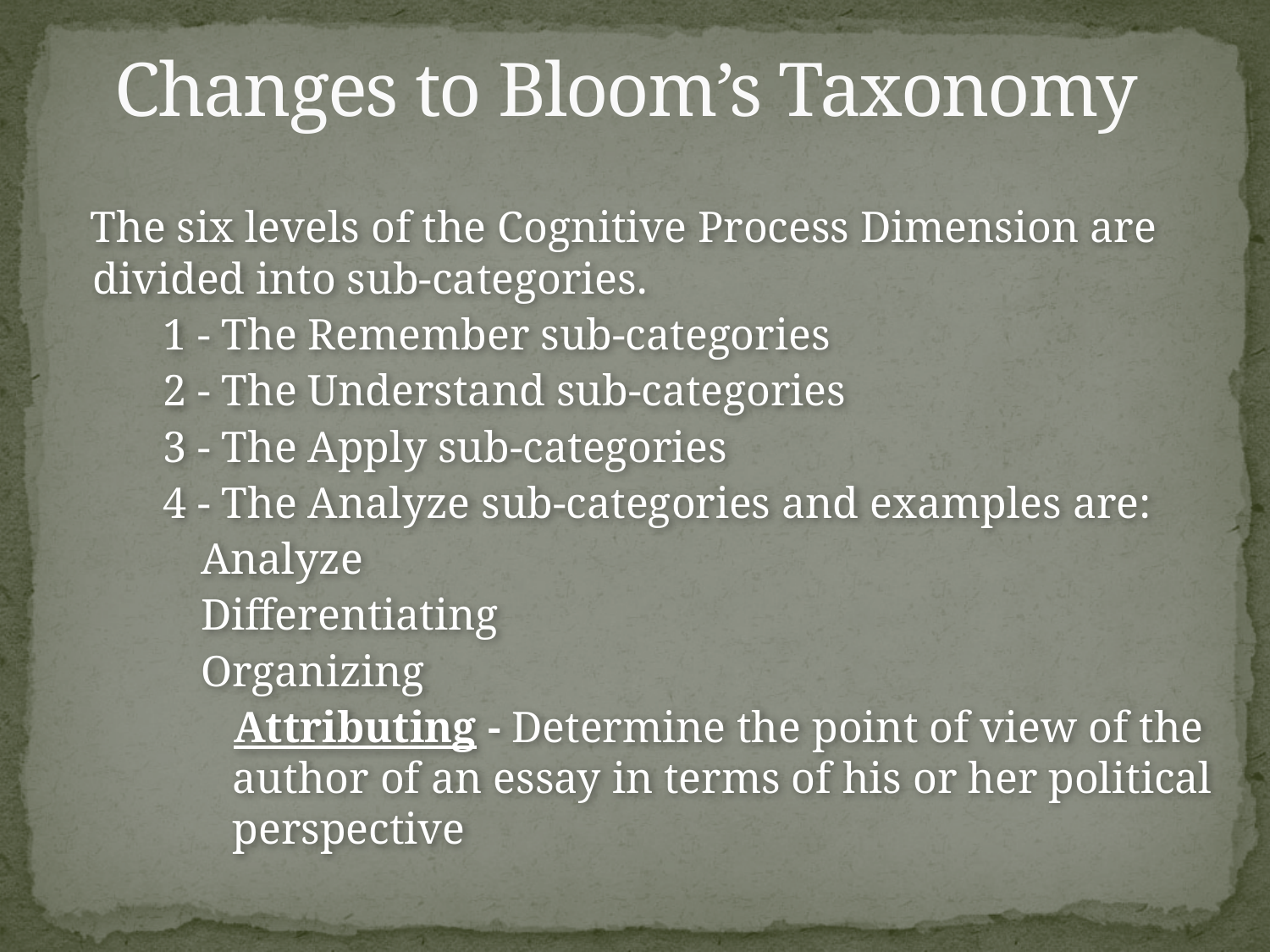

# Changes to Bloom’s Taxonomy
   The six levels of the Cognitive Process Dimension are divided into sub-categories.
1 - The Remember sub-categories
2 - The Understand sub-categories
3 - The Apply sub-categories
4 - The Analyze sub-categories and examples are:
Analyze
Differentiating
Organizing
   Attributing - Determine the point of view of the author of an essay in terms of his or her political perspective